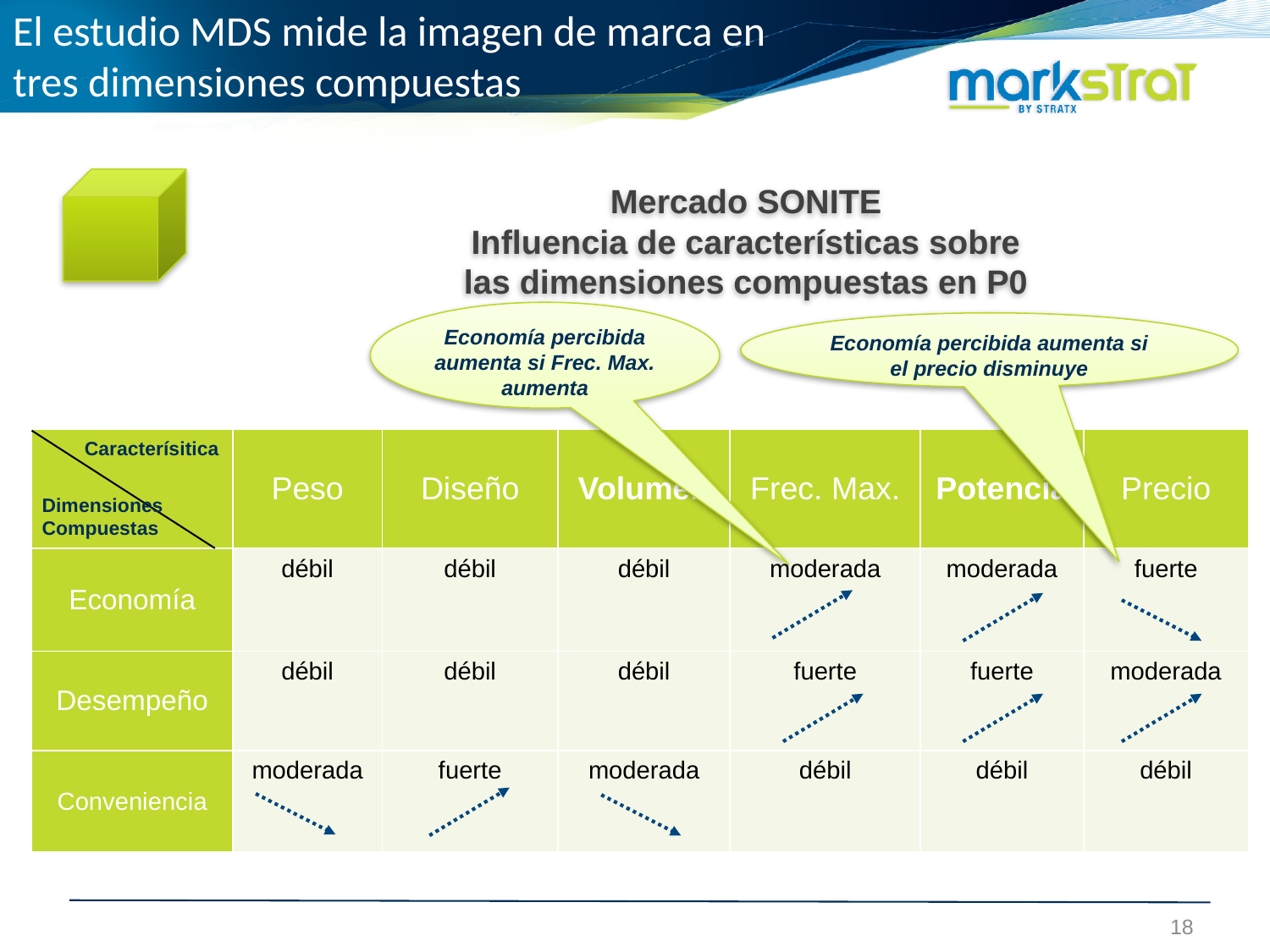

# El estudio MDS mide la imagen de marca en tres dimensiones compuestas

Mercado SONITE
Influencia de características sobre
las dimensiones compuestas en P0
Economía percibida aumenta si Frec. Max. aumenta
Economía percibida aumenta si el precio disminuye
|  | Peso | Diseño | Volumen | Frec. Max. | Potencia | Precio |
| --- | --- | --- | --- | --- | --- | --- |
| Economía | débil | débil | débil | moderada | moderada | fuerte |
| Desempeño | débil | débil | débil | fuerte | fuerte | moderada |
| Conveniencia | moderada | fuerte | moderada | débil | débil | débil |
Caracterísitica

Dimensiones
Compuestas

18